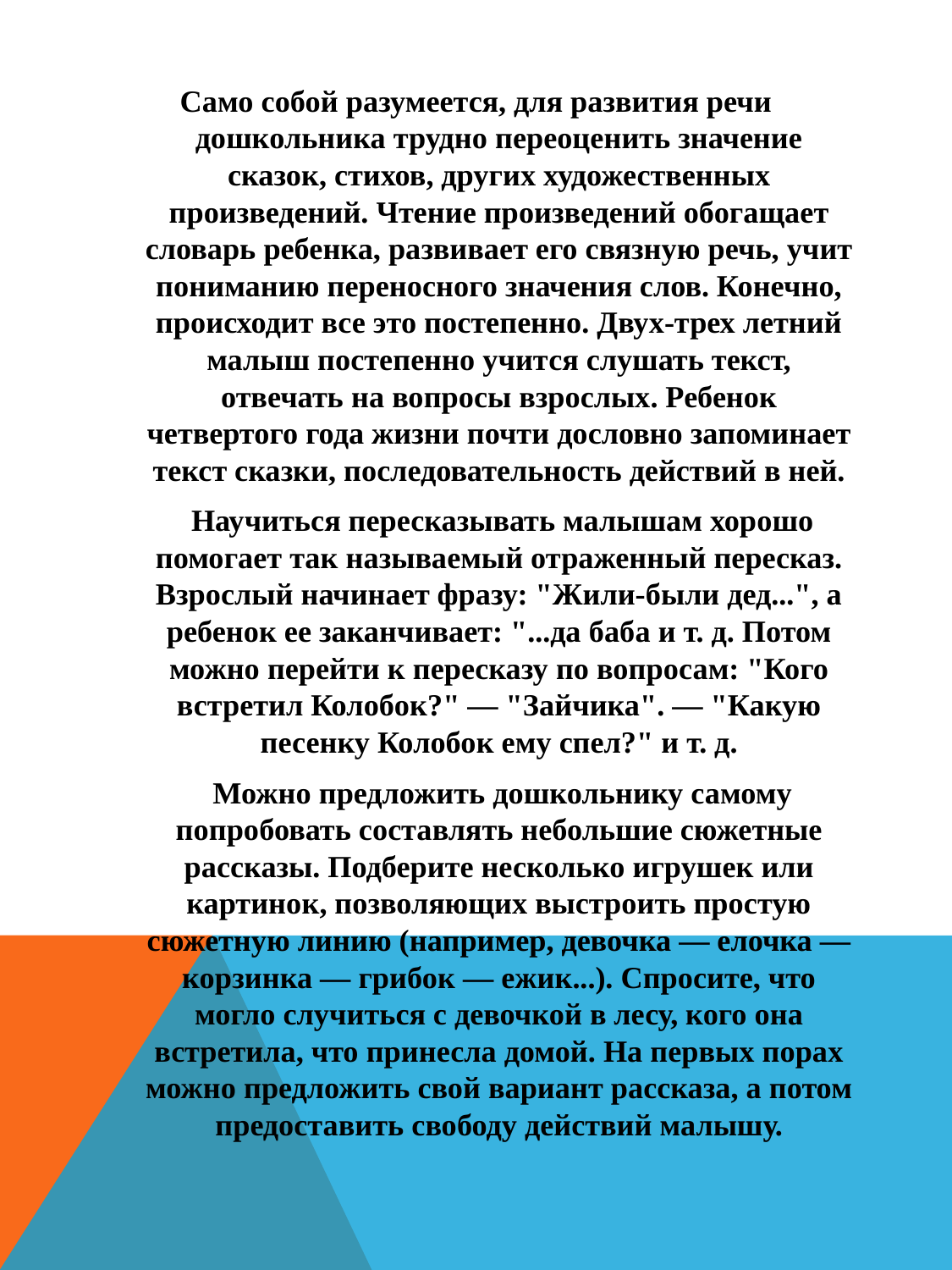

Само собой разумеется, для развития речи дошкольника трудно переоценить значение сказок, стихов, других художественных произведений. Чтение произведений обогащает словарь ребенка, развивает его связную речь, учит пониманию переносного значения слов. Конечно, происходит все это постепенно. Двух-трех летний малыш постепенно учится слушать текст, отвечать на вопросы взрослых. Ребенок четвертого года жизни почти дословно запоминает текст сказки, последовательность действий в ней.
       Научиться пересказывать малышам хорошо помогает так называемый отраженный пересказ. Взрослый начинает фразу: "Жили-были дед...", а ребенок ее заканчивает: "...да баба и т. д. Потом можно перейти к пересказу по вопросам: "Кого встретил Колобок?" — "Зайчика". — "Какую песенку Колобок ему спел?" и т. д.
       Можно предложить дошкольнику самому попробовать составлять небольшие сюжетные рассказы. Подберите несколько игрушек или картинок, позволяющих выстроить простую сюжетную линию (например, девочка — елочка — корзинка — грибок — ежик...). Спросите, что могло случиться с девочкой в лесу, кого она встретила, что принесла домой. На первых порах можно предложить свой вариант рассказа, а потом предоставить свободу действий малышу.